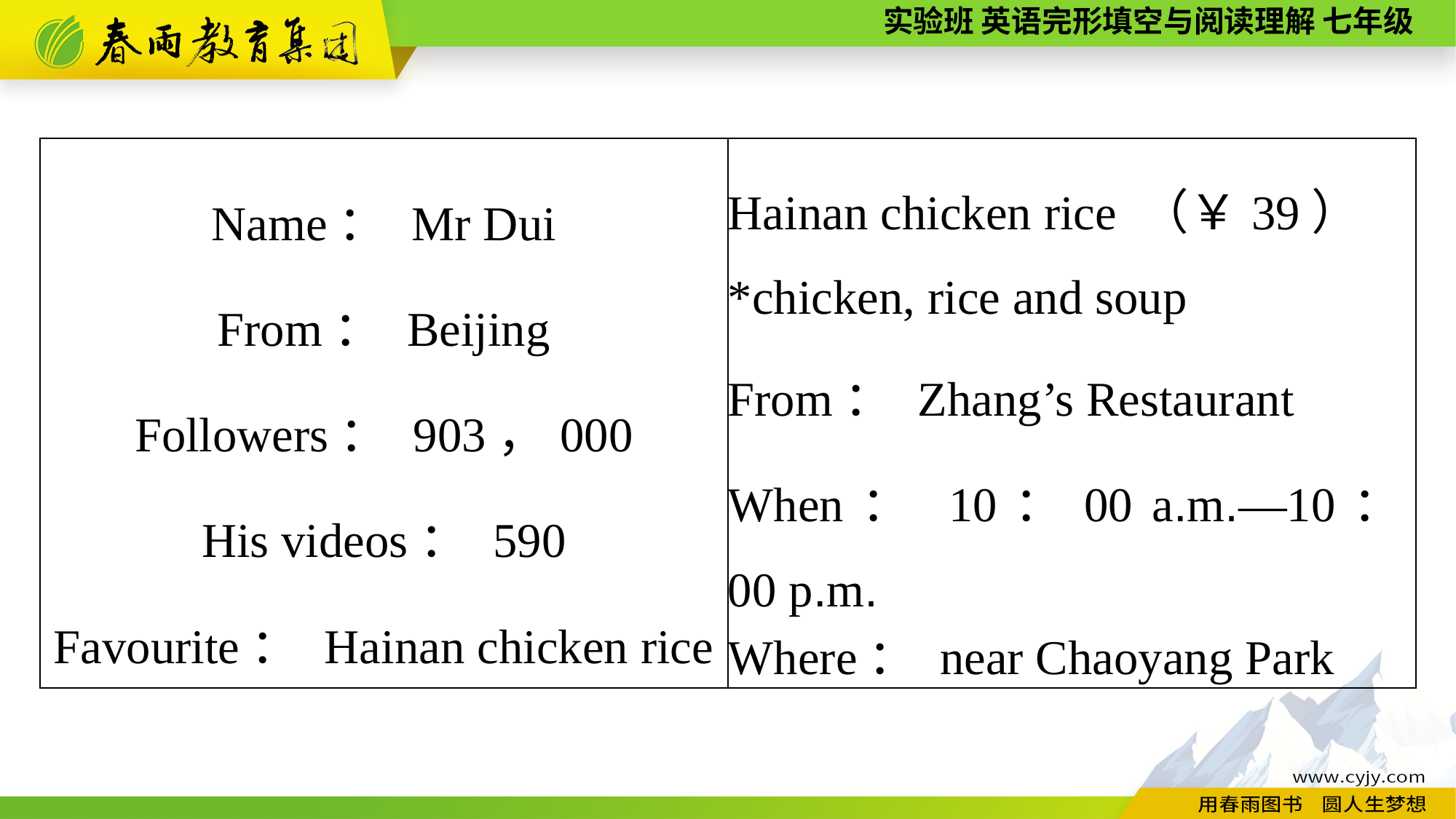

| Name： Mr Dui From： Beijing Followers： 903，000 His videos： 590 Favourite： Hainan chicken rice | Hainan chicken rice （￥39） \*chicken, rice and soup From： Zhang’s Restaurant When： 10：00 a.m.—10：00 p.m. Where： near Chaoyang Park |
| --- | --- |